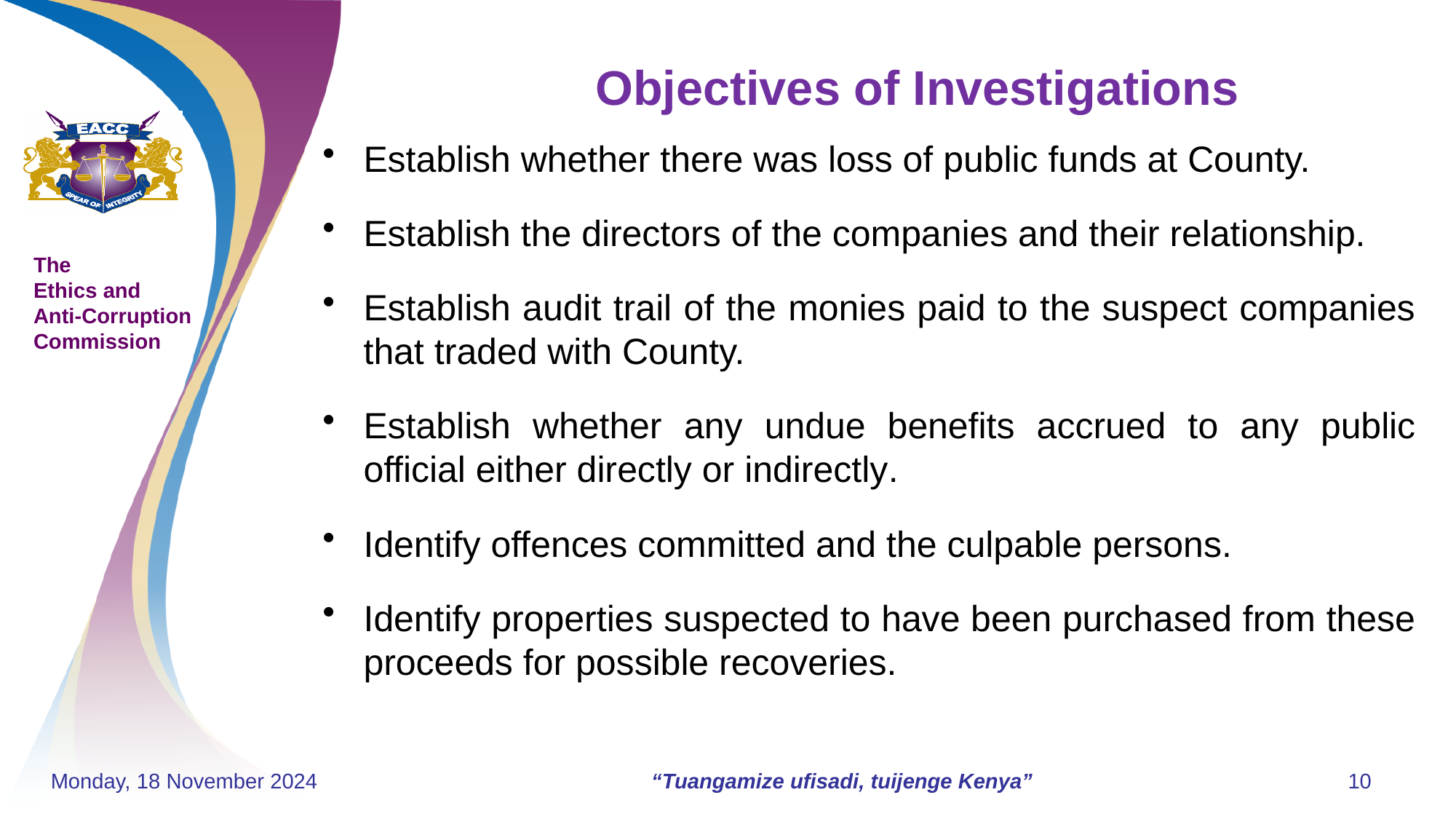

# Objectives of Investigations
Establish whether there was loss of public funds at County.

Establish the directors of the companies and their relationship.

Establish audit trail of the monies paid to the suspect companies that traded with County.

Establish whether any undue benefits accrued to any public official either directly or indirectly.

Identify offences committed and the culpable persons.

Identify properties suspected to have been purchased from these proceeds for possible recoveries.
Monday, 18 November 2024
“Tuangamize ufisadi, tuijenge Kenya”
10